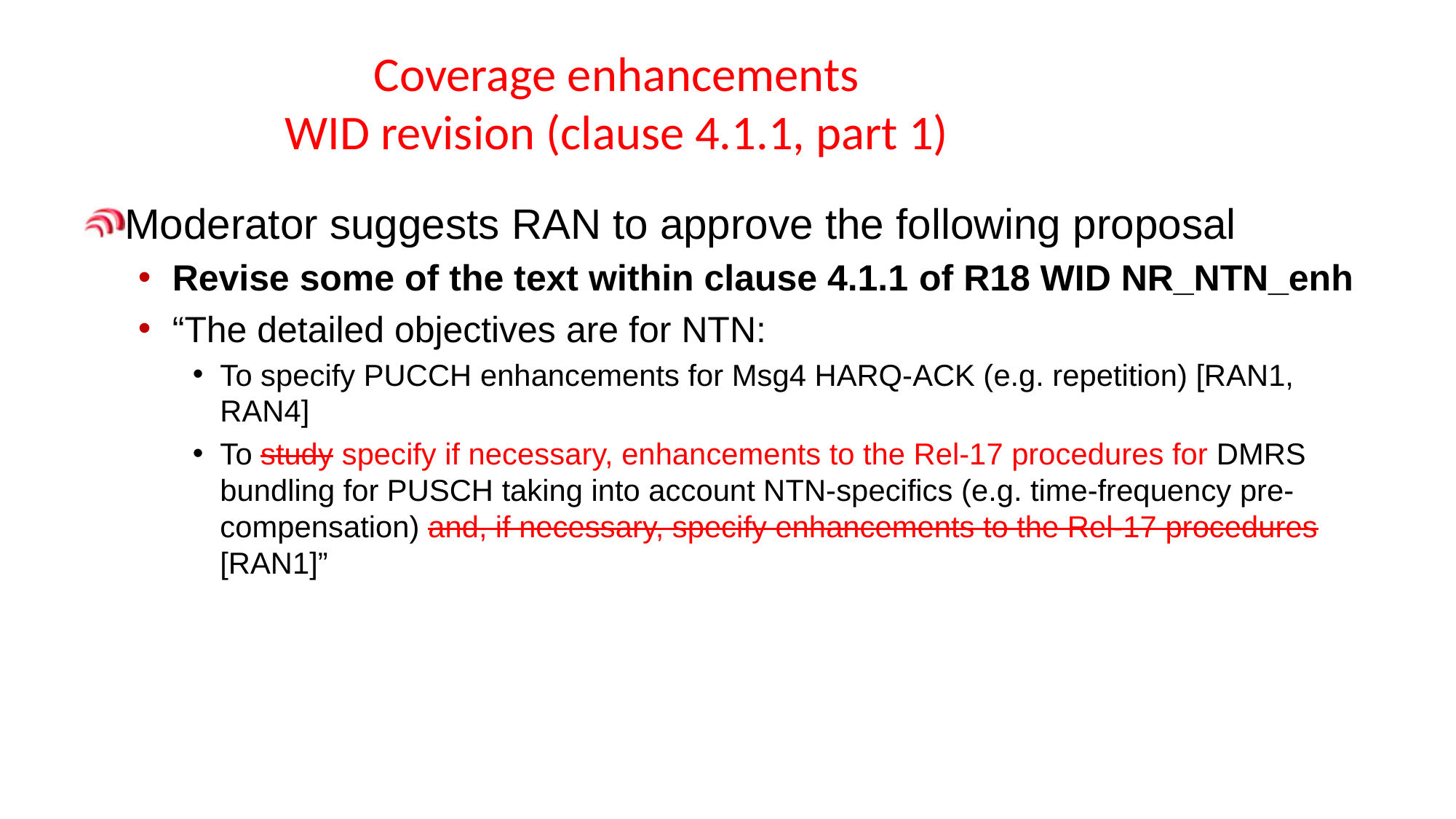

# Coverage enhancements WID revision (clause 4.1.1, part 1)
Moderator suggests RAN to approve the following proposal
Revise some of the text within clause 4.1.1 of R18 WID NR_NTN_enh
“The detailed objectives are for NTN:
To specify PUCCH enhancements for Msg4 HARQ-ACK (e.g. repetition) [RAN1, RAN4]
To study specify if necessary, enhancements to the Rel-17 procedures for DMRS bundling for PUSCH taking into account NTN-specifics (e.g. time-frequency pre-compensation) and, if necessary, specify enhancements to the Rel-17 procedures [RAN1]”